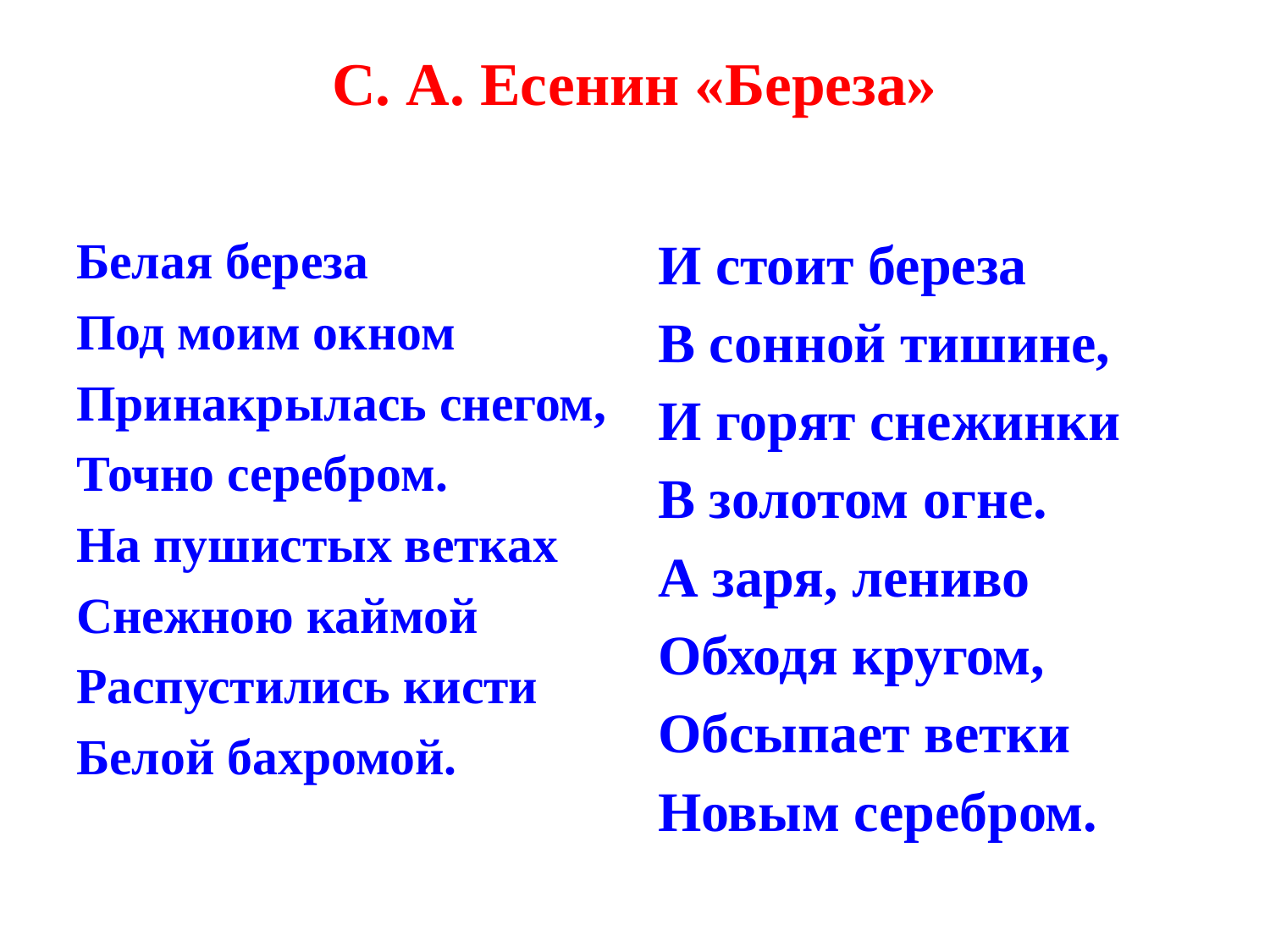

# С. А. Есенин «Береза»
Белая береза
Под моим окном
Принакрылась снегом,
Точно серебром.
На пушистых ветках
Снежною каймой
Распустились кисти
Белой бахромой.

И стоит береза
В сонной тишине,
И горят снежинки
В золотом огне.
А заря, лениво
Обходя кругом,
Обсыпает ветки
Новым серебром.